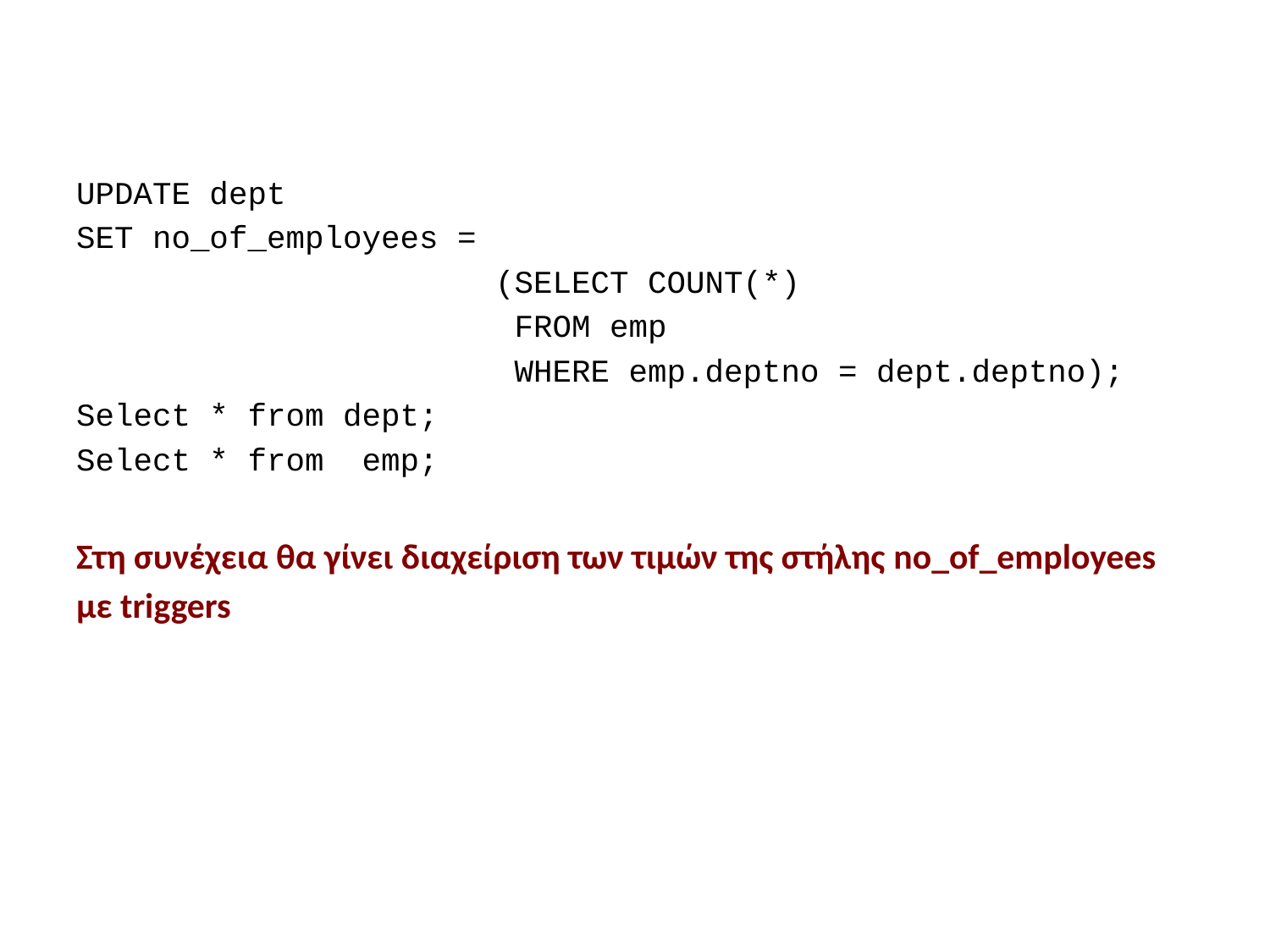

#
UPDATE dept
SET no_of_employees =
                      (SELECT COUNT(*)
                       FROM emp
                       WHERE emp.deptno = dept.deptno);
Select * from dept;
Select * from  emp;

Στη συνέχεια θα γίνει διαχείριση των τιμών της στήλης no_of_employees
με triggers